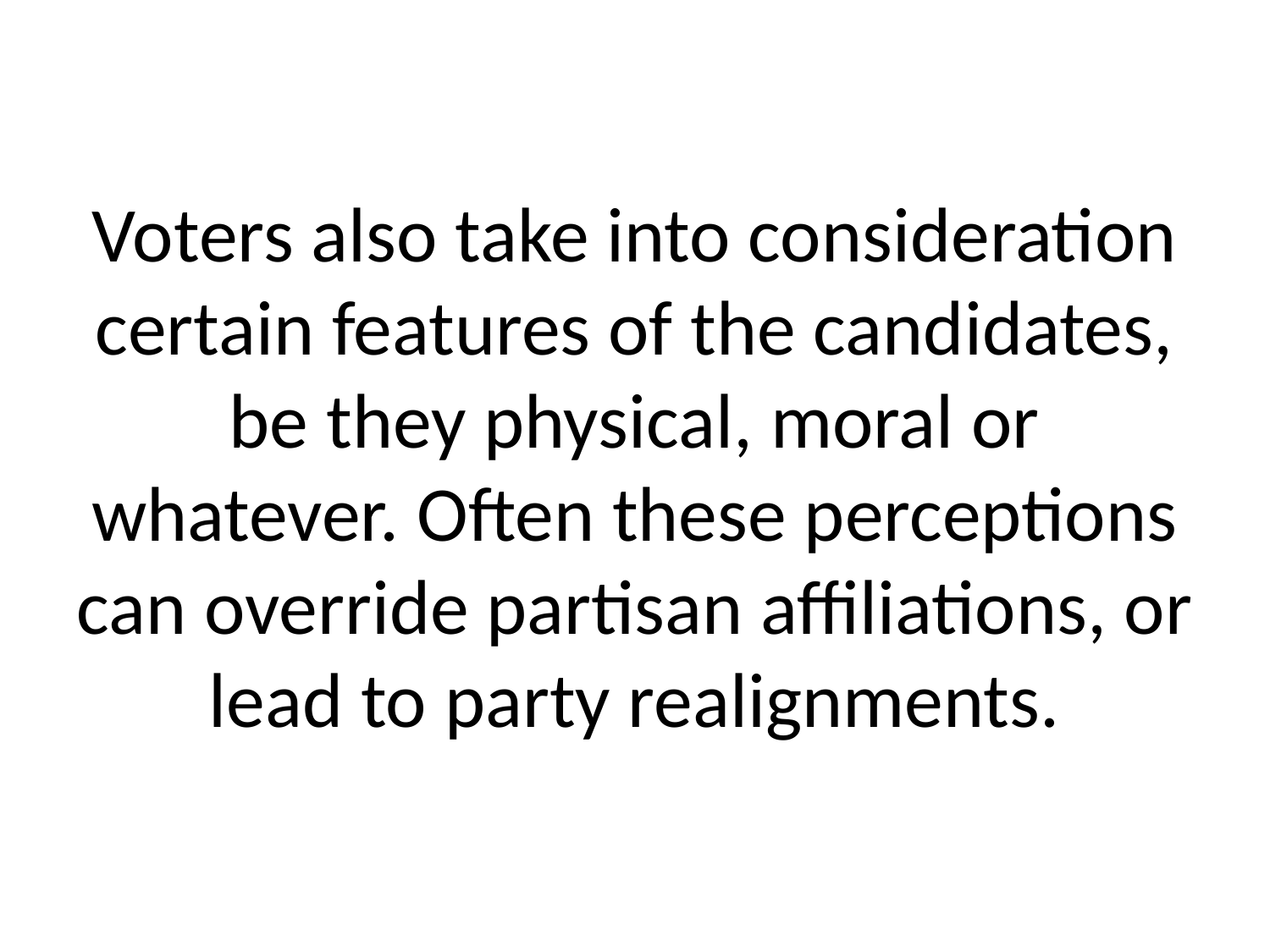

# Voters also take into consideration certain features of the candidates, be they physical, moral or whatever. Often these perceptions can override partisan affiliations, or lead to party realignments.